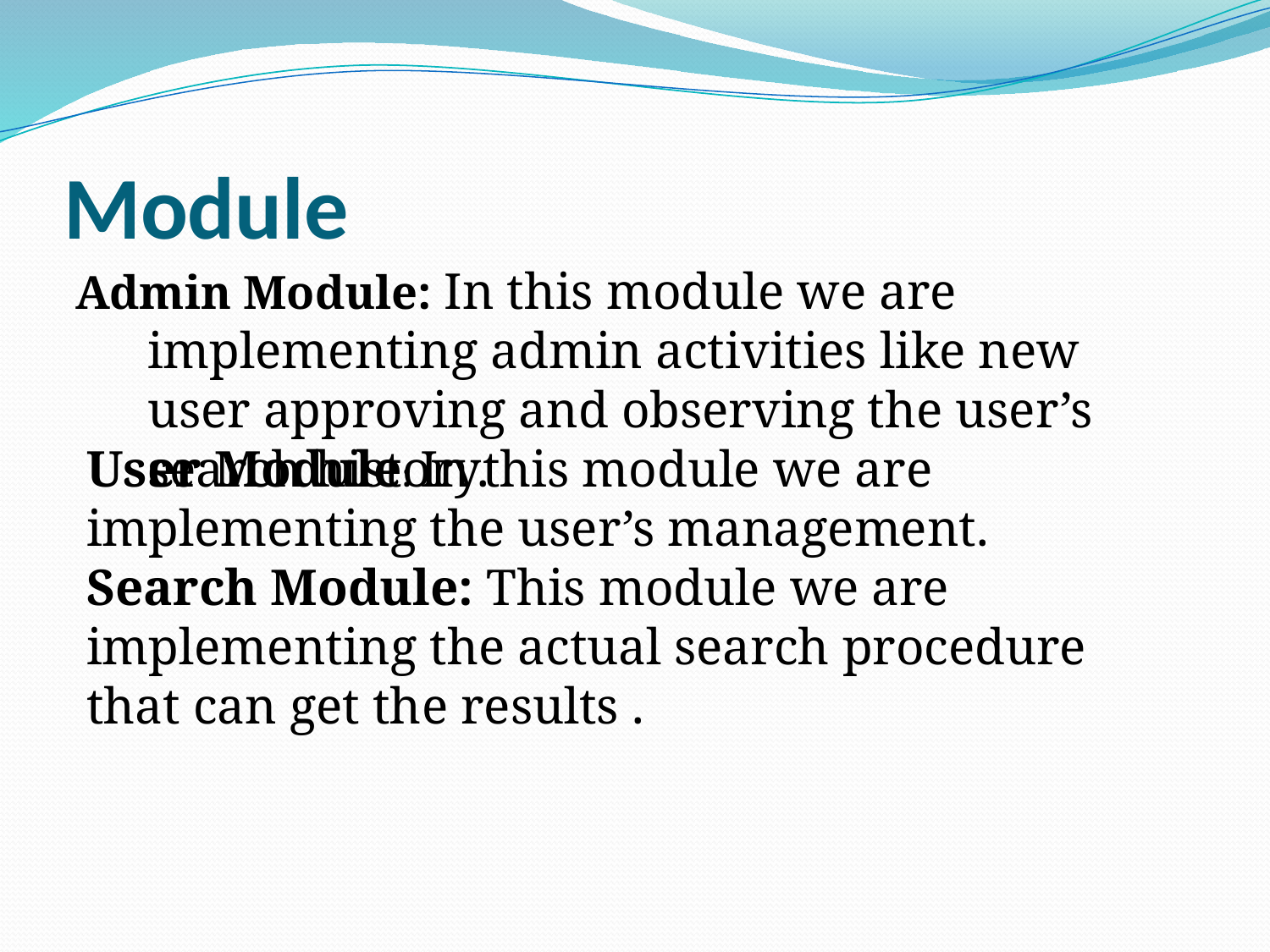

# Module
Admin Module: In this module we are implementing admin activities like new user approving and observing the user’s search history.
User Module: In this module we are implementing the user’s management.
Search Module: This module we are implementing the actual search procedure that can get the results .